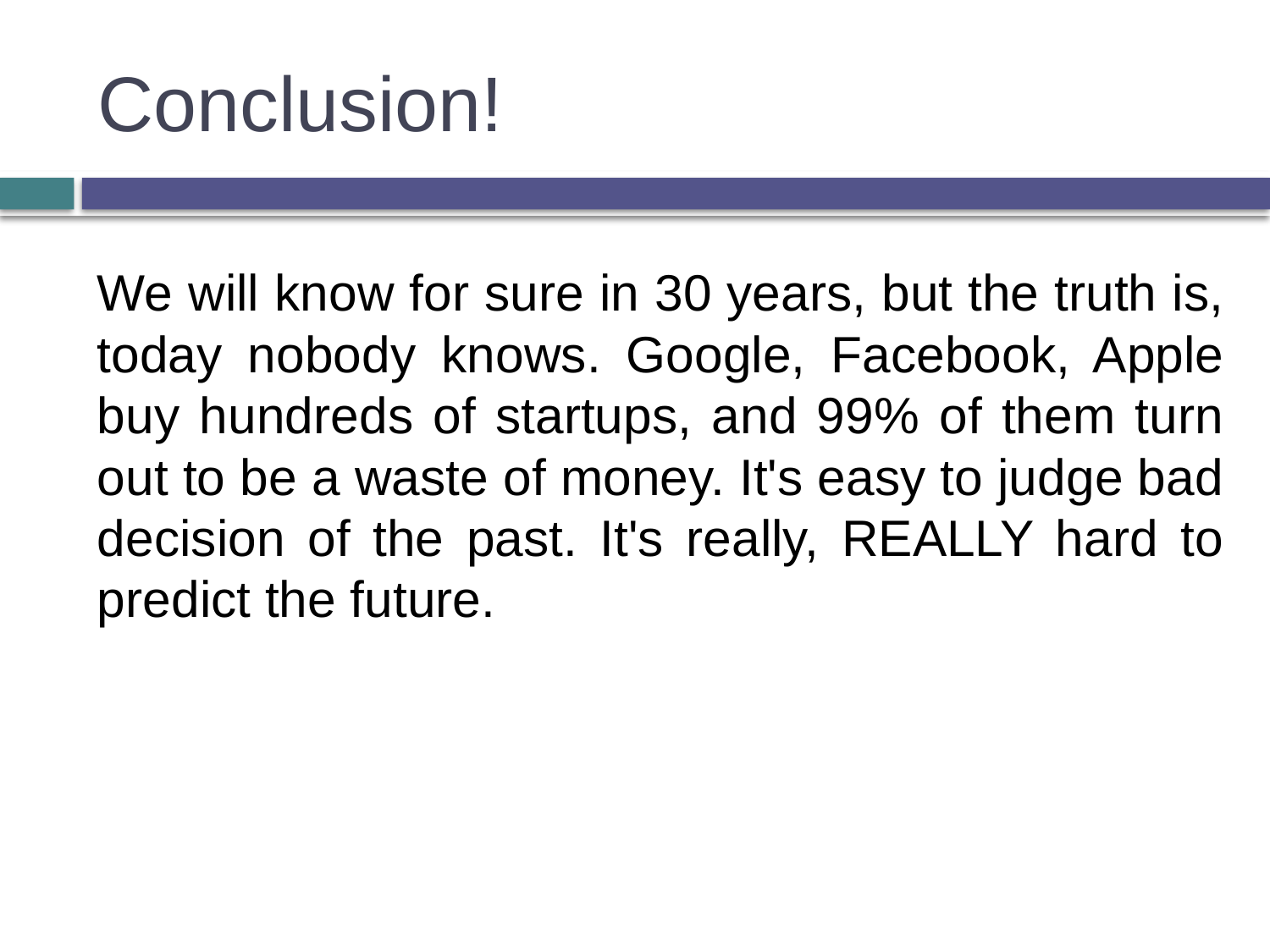

# Conclusion!
We will know for sure in 30 years, but the truth is, today nobody knows. Google, Facebook, Apple buy hundreds of startups, and 99% of them turn out to be a waste of money. It's easy to judge bad decision of the past. It's really, REALLY hard to predict the future.